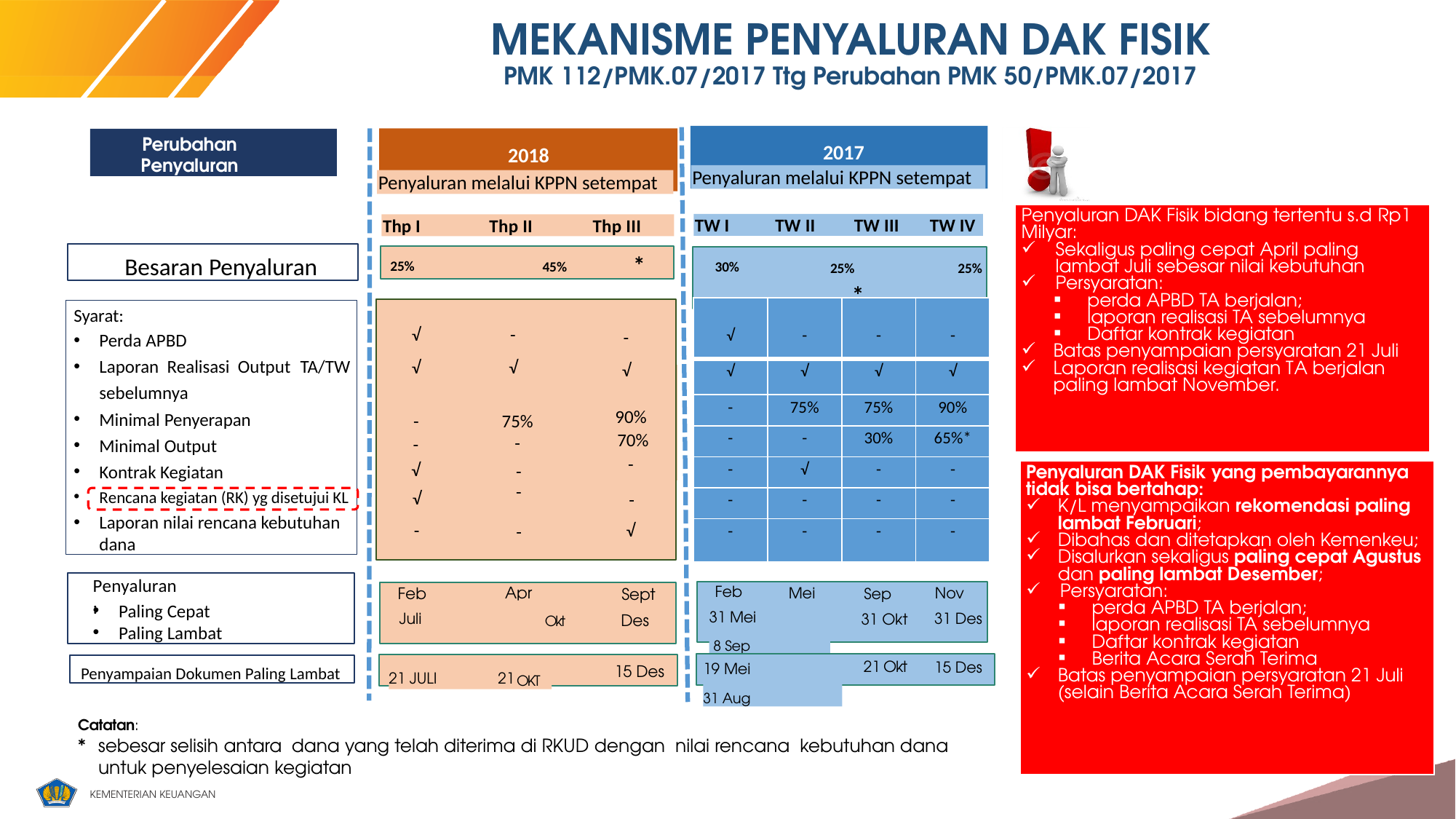

MEKANISME PENYALURAN DAK FISIK
PMK 112/PMK.07/2017 Ttg Perubahan PMK 50/PMK.07/2017

2017

2018

Perubahan  Penyaluran
Penyaluran melalui KPPN setempat
Penyaluran melalui KPPN setempat
| Penyaluran DAK Fisik bidang tertentu s.d Rp1 Milyar: Sekaligus paling cepat April paling lambat Juli sebesar nilai kebutuhan Persyaratan: perda APBD TA berjalan; laporan realisasi TA sebelumnya Daftar kontrak kegiatan Batas penyampaian persyaratan 21 Juli Laporan realisasi kegiatan TA berjalan paling lambat November. |
| --- |
TW I           TW II         TW III       TW IV
Thp I                Thp II              Thp III
Besaran Penyaluran
 25%	               45%       	         *
     30%	       25%	             25%	              *
| √ | - | - | - |
| --- | --- | --- | --- |
| √ | √ | √ | √ |
| - | 75% | 75% | 90% |
| - | - | 30% | 65%\* |
| - | √ | - | - |
| - | - | - | - |
| - | - | - | - |

Syarat:
Perda APBD
Laporan  Realisasi  Output  TA/TW
sebelumnya
Minimal Penyerapan
Minimal Output
Kontrak Kegiatan
Rencana kegiatan (RK) yg disetujui KL
Laporan nilai rencana kebutuhan dana
-
√
√
√
-
√

90%
 70%
-
75%
-
-
-
-

√

√
-
-
| Penyaluran DAK Fisik yang pembayarannya tidak bisa bertahap: K/L menyampaikan rekomendasi paling lambat Februari; Dibahas dan ditetapkan oleh Kemenkeu; Disalurkan sekaligus paling cepat Agustus dan paling lambat Desember; Persyaratan: perda APBD TA berjalan; laporan realisasi TA sebelumnya Daftar kontrak kegiatan Berita Acara Serah Terima Batas penyampaian persyaratan 21 Juli (selain Berita Acara Serah Terima) |
| --- |

√
-

-
-
√

Penyaluran:

Nov
31 Des
Sep
31 Okt
Sept
Des
Feb
Apr
   Mei
Feb
Paling Cepat
Paling Lambat
Juli	             Okt
31 Mei	    8 Sep

Penyampaian Dokumen Paling Lambat
19 Mei	     31 Aug
21 JULI         	21 OKT
  21 Okt
15 Des
15 Des
Catatan:
*  	sebesar selisih antara  dana yang telah diterima di RKUD dengan  nilai rencana  kebutuhan dana untuk penyelesaian kegiatan